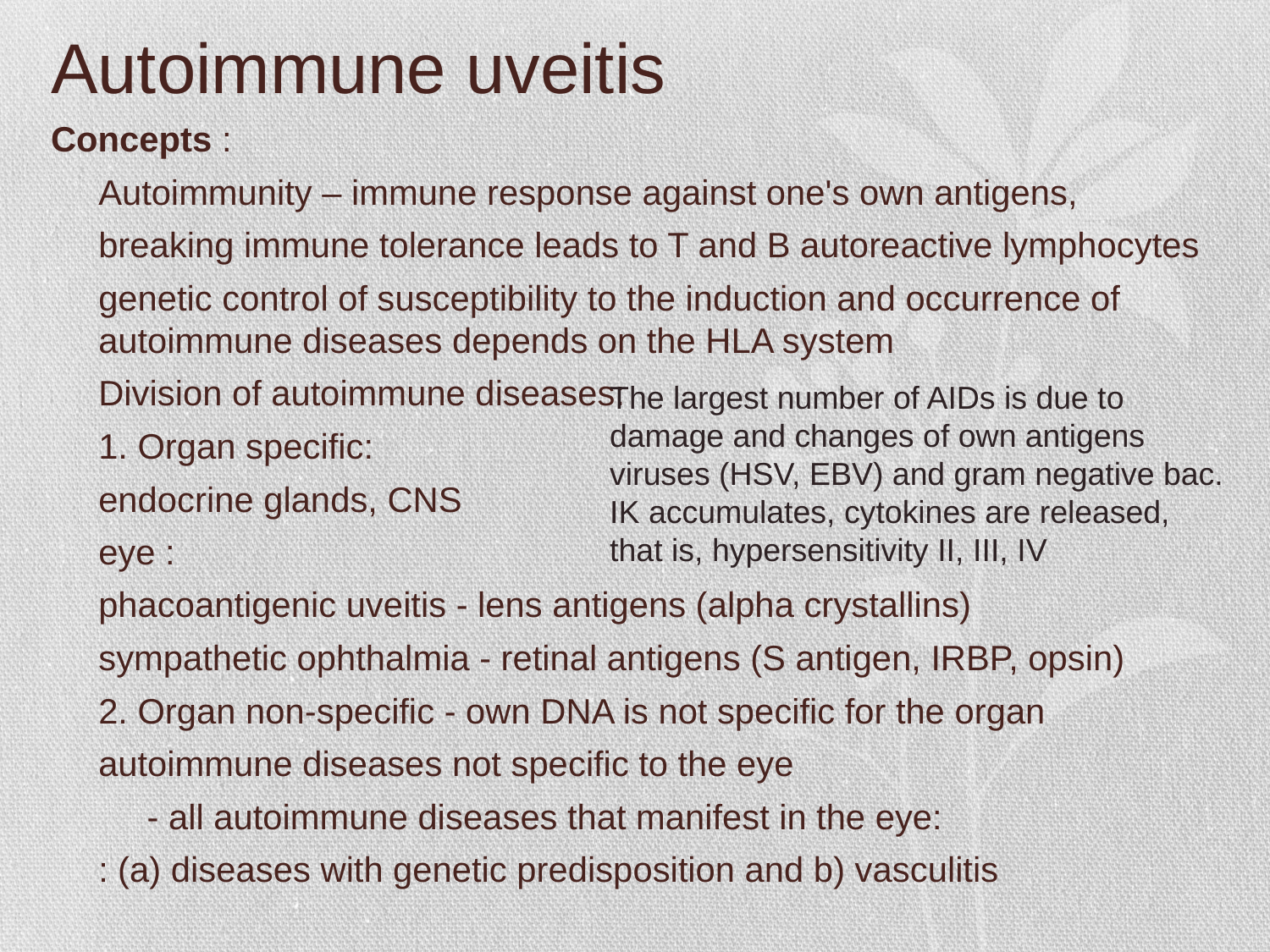

# Autoimmune uveitis
Concepts :
Autoimmunity – immune response against one's own antigens,
breaking immune tolerance leads to T and B autoreactive lymphocytes
genetic control of susceptibility to the induction and occurrence of autoimmune diseases depends on the HLA system
Division of autoimmune diseases:
1. Organ specific:
endocrine glands, CNS
eye :
phacoantigenic uveitis - lens antigens (alpha crystallins)
sympathetic ophthalmia - retinal antigens (S antigen, IRBP, opsin)
2. Organ non-specific - own DNA is not specific for the organ
autoimmune diseases not specific to the eye
     - all autoimmune diseases that manifest in the eye:
: (a) diseases with genetic predisposition and b) vasculitis

The largest number of AIDs is due to
damage and changes of own antigens
viruses (HSV, EBV) and gram negative bac.
IK accumulates, cytokines are released,
that is, hypersensitivity II, III, IV